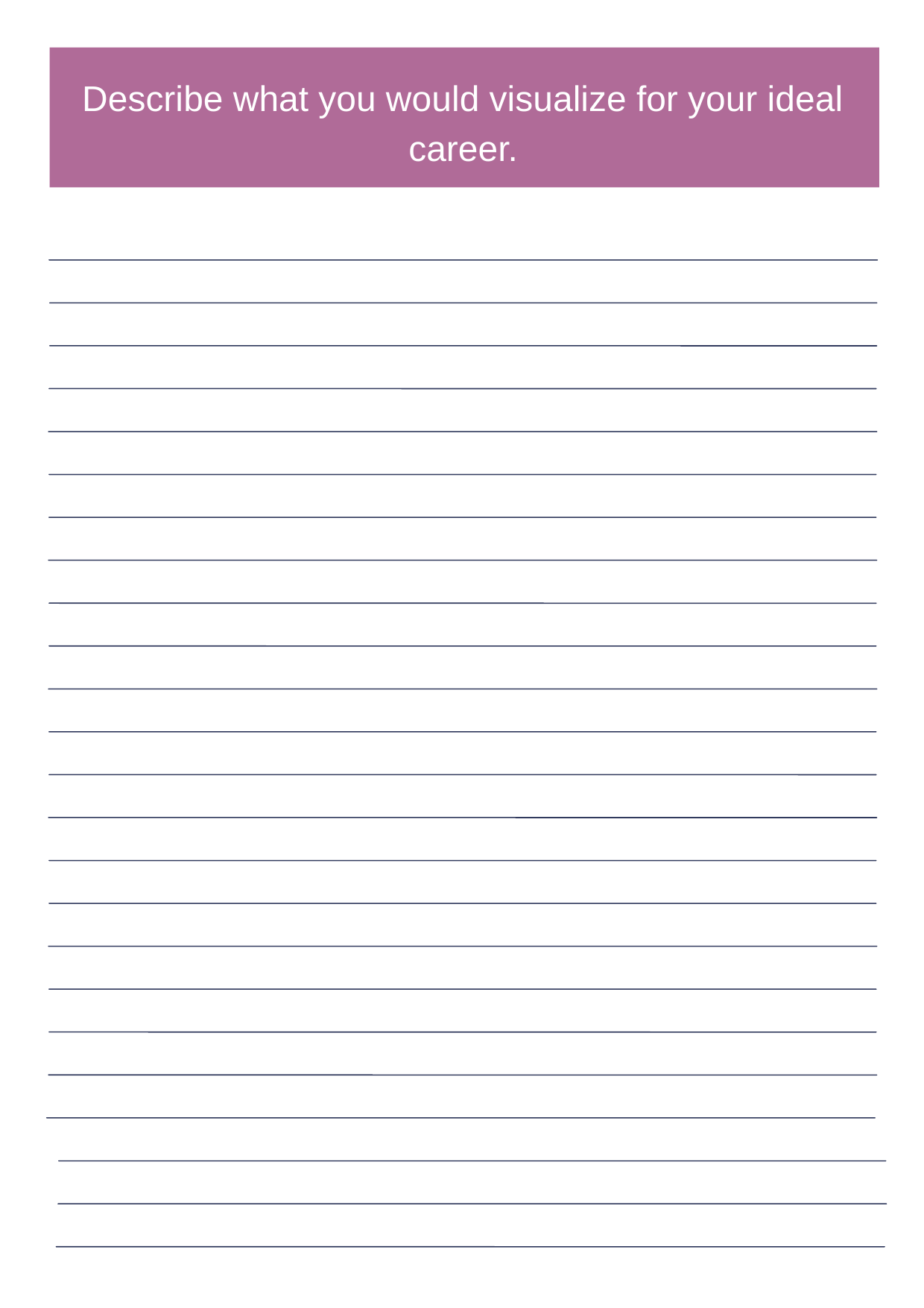

Describe what you would visualize for your ideal career.